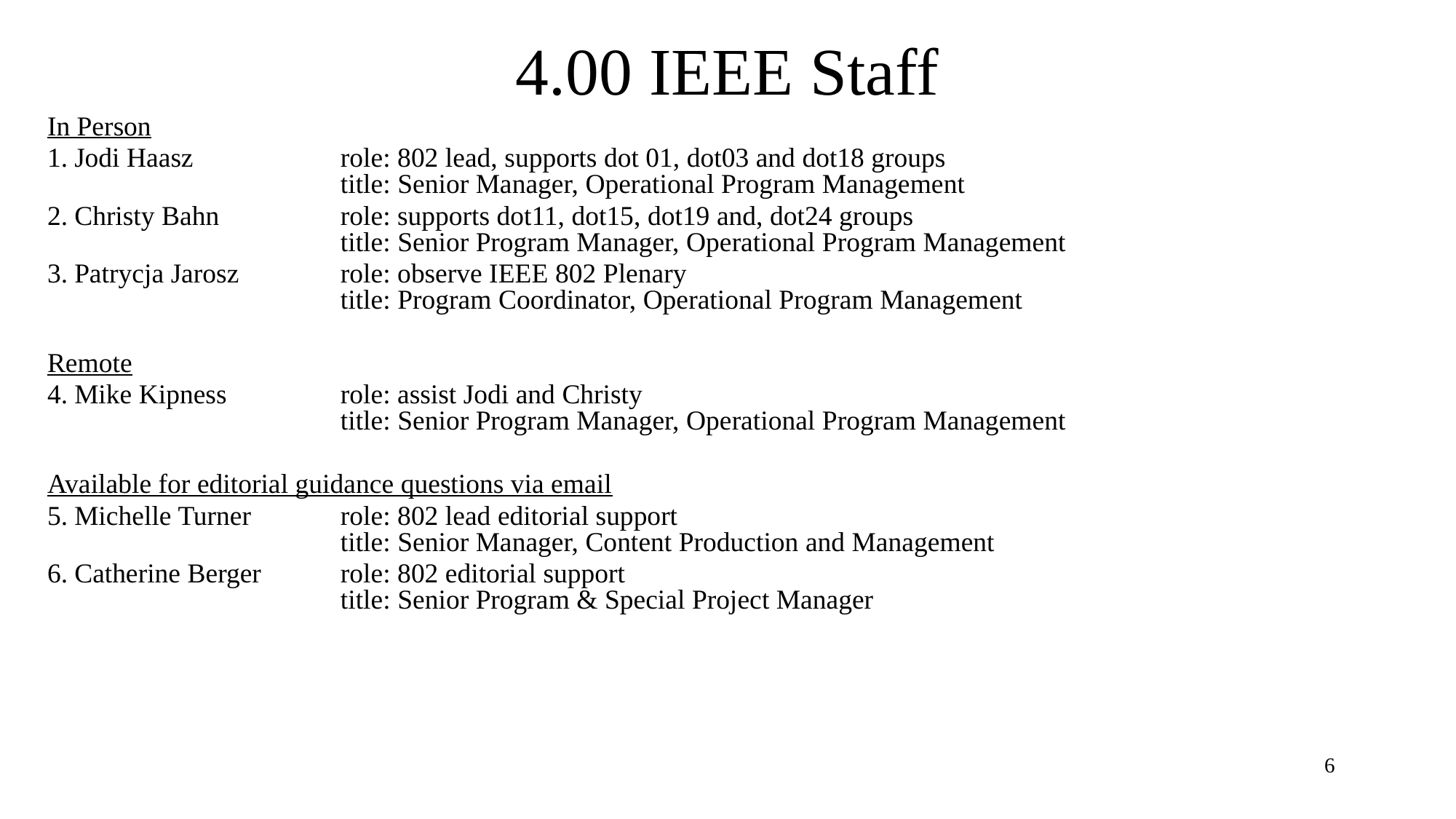

# 4.00 IEEE Staff
In Person
Jodi Haasz	role: 802 lead, supports dot 01, dot03 and dot18 groups
	title: Senior Manager, Operational Program Management
Christy Bahn	role: supports dot11, dot15, dot19 and, dot24 groups
	title: Senior Program Manager, Operational Program Management
Patrycja Jarosz	role: observe IEEE 802 Plenary
	title: Program Coordinator, Operational Program Management

Remote
Mike Kipness	role: assist Jodi and Christy
	title: Senior Program Manager, Operational Program Management

Available for editorial guidance questions via email
Michelle Turner	role: 802 lead editorial support
	title: Senior Manager, Content Production and Management
Catherine Berger	role: 802 editorial support
	title: Senior Program & Special Project Manager

6